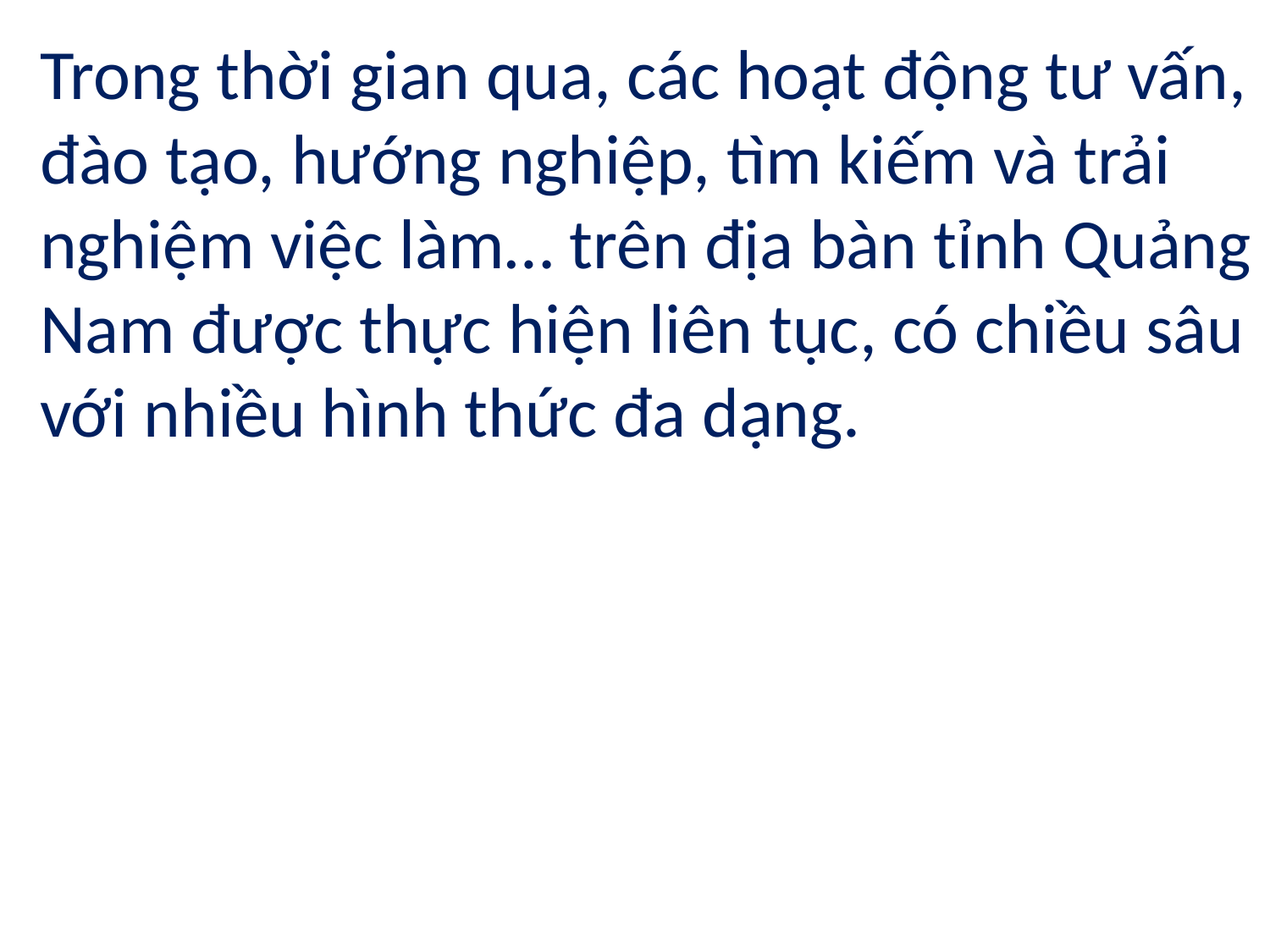

Trong thời gian qua, các hoạt động tư vấn, đào tạo, hướng nghiệp, tìm kiếm và trải nghiệm việc làm… trên địa bàn tỉnh Quảng Nam được thực hiện liên tục, có chiều sâu với nhiều hình thức đa dạng.